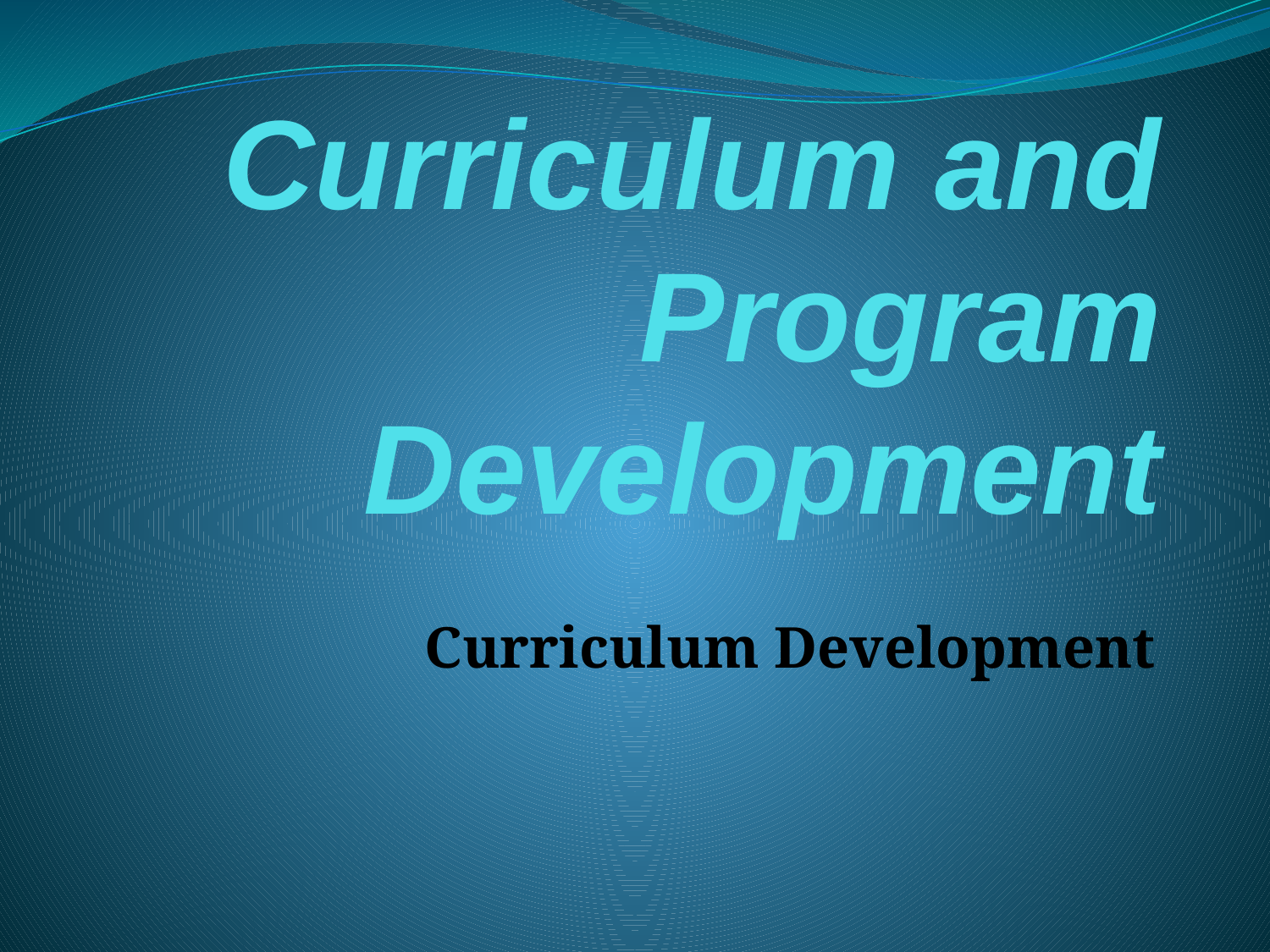

# Curriculum and Program Development

Curriculum Development